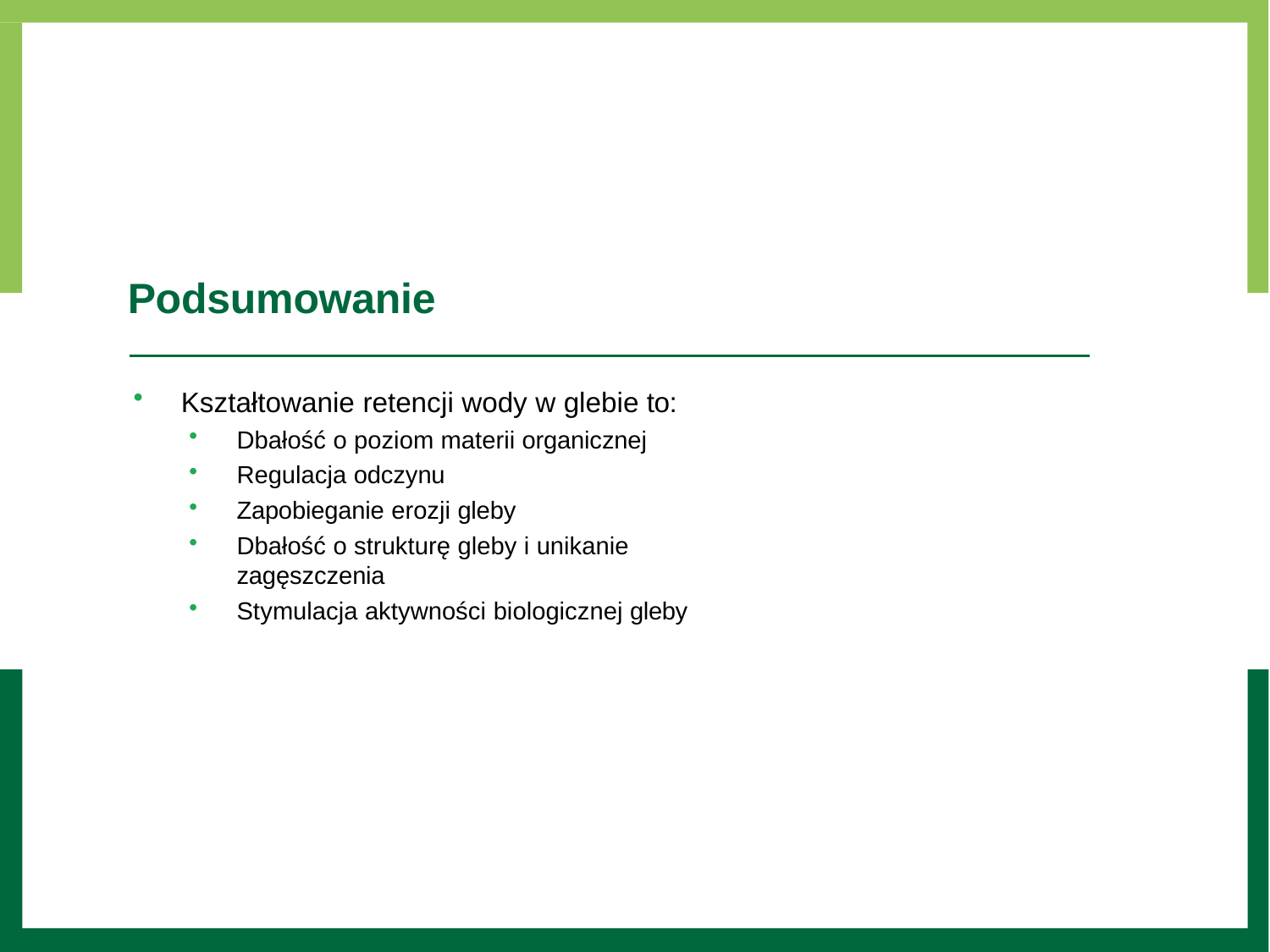

# Podsumowanie

Kształtowanie retencji wody w glebie to:
Dbałość o poziom materii organicznej
Regulacja odczynu
Zapobieganie erozji gleby
Dbałość o strukturę gleby i unikanie zagęszczenia
Stymulacja aktywności biologicznej gleby